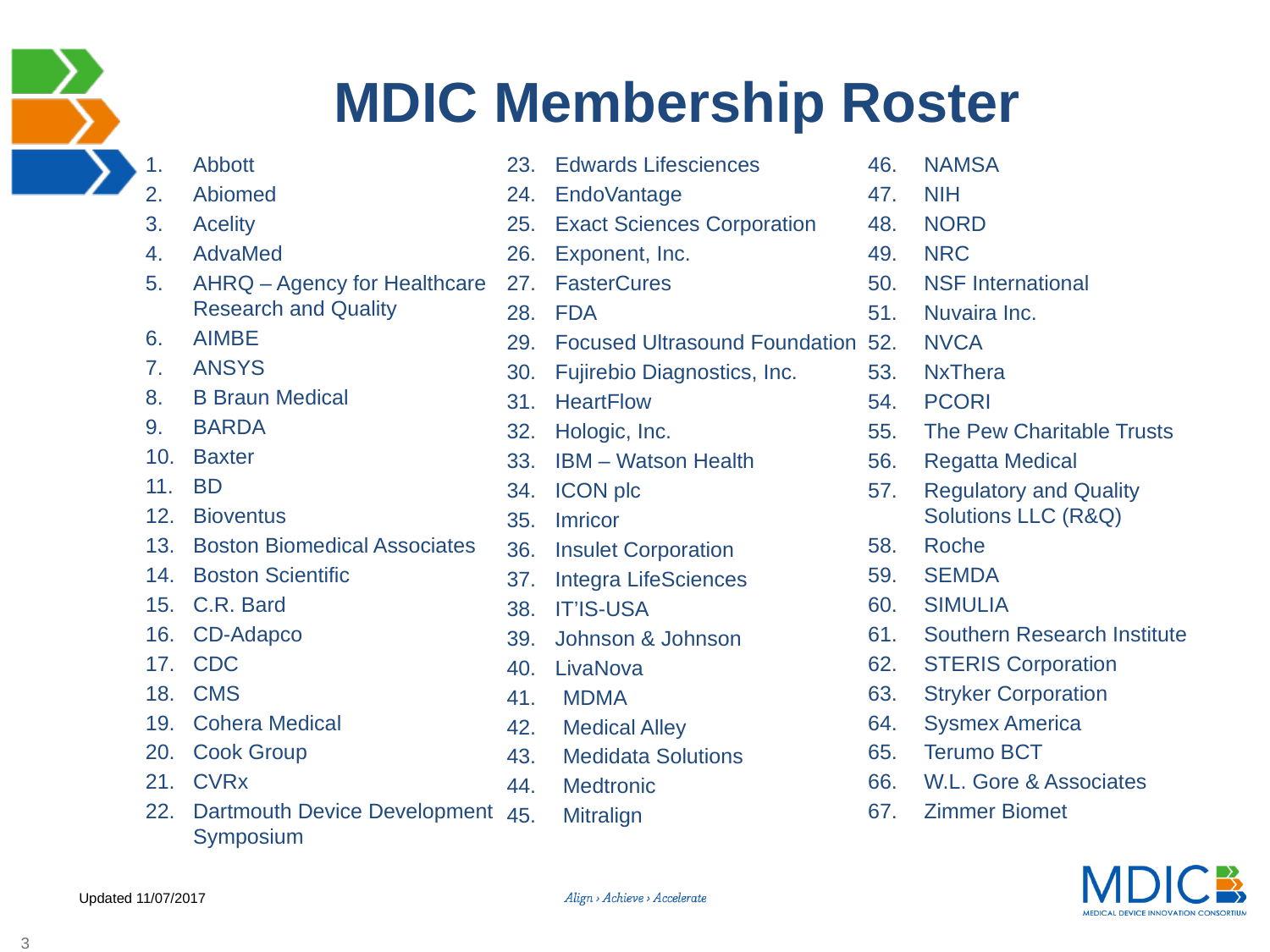

# MDIC Membership Roster
Abbott
Abiomed
Acelity
AdvaMed
AHRQ – Agency for Healthcare Research and Quality
AIMBE
ANSYS
B Braun Medical
BARDA
Baxter
BD
Bioventus
Boston Biomedical Associates
Boston Scientific
C.R. Bard
CD-Adapco
CDC
CMS
Cohera Medical
Cook Group
CVRx
Dartmouth Device Development Symposium
Edwards Lifesciences
EndoVantage
Exact Sciences Corporation
Exponent, Inc.
FasterCures
FDA
Focused Ultrasound Foundation
Fujirebio Diagnostics, Inc.
HeartFlow
Hologic, Inc.
IBM – Watson Health
ICON plc
Imricor
Insulet Corporation
Integra LifeSciences
IT’IS-USA
Johnson & Johnson
LivaNova
MDMA
Medical Alley
Medidata Solutions
Medtronic
Mitralign
NAMSA
NIH
NORD
NRC
NSF International
Nuvaira Inc.
NVCA
NxThera
PCORI
The Pew Charitable Trusts
Regatta Medical
Regulatory and Quality Solutions LLC (R&Q)
Roche
SEMDA
SIMULIA
Southern Research Institute
STERIS Corporation
Stryker Corporation
Sysmex America
Terumo BCT
W.L. Gore & Associates
Zimmer Biomet

Updated 11/07/2017